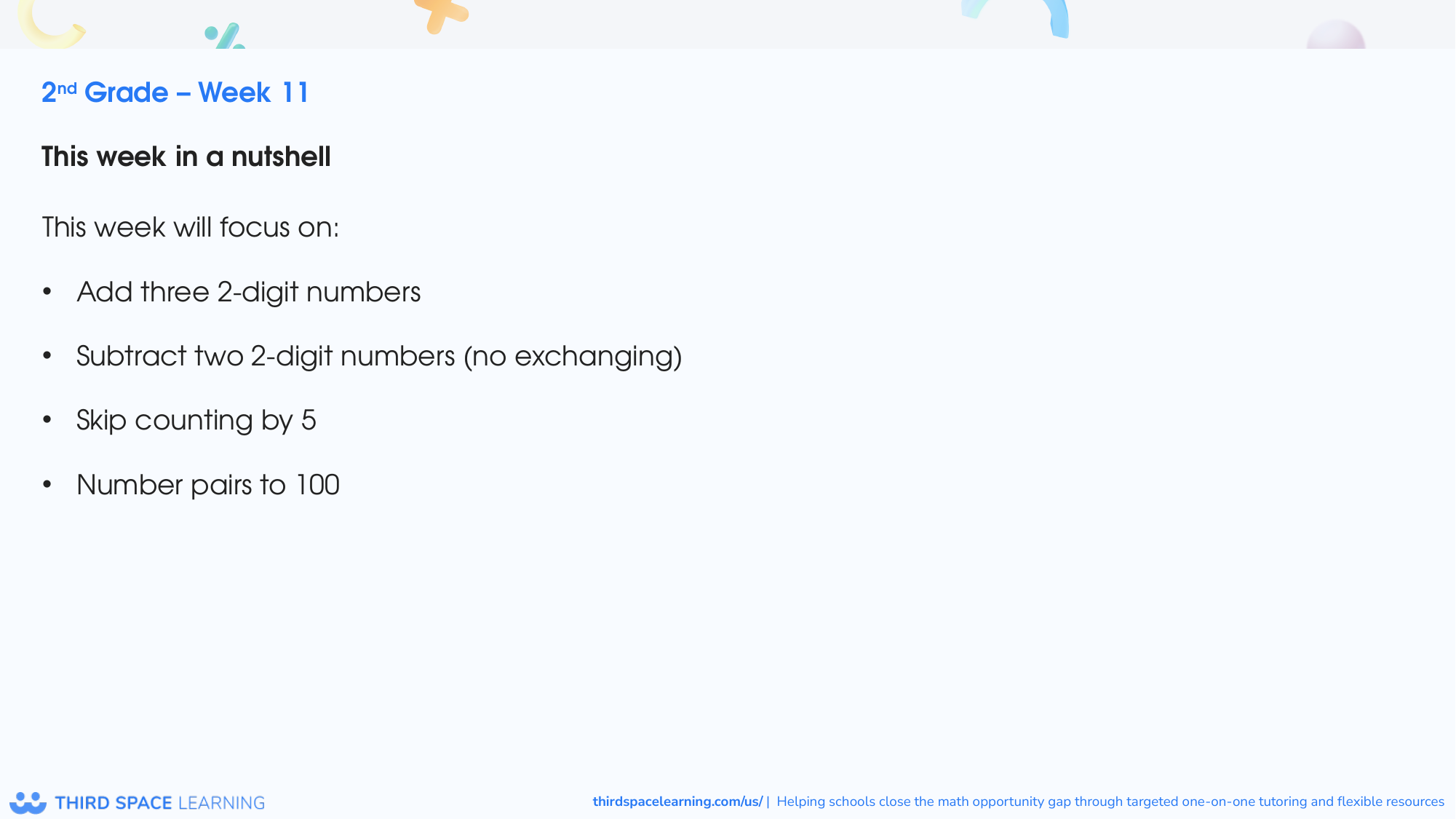

2nd Grade – Week 11
This week in a nutshell
This week will focus on:
Add three 2-digit numbers
Subtract two 2-digit numbers (no exchanging)
Skip counting by 5
Number pairs to 100